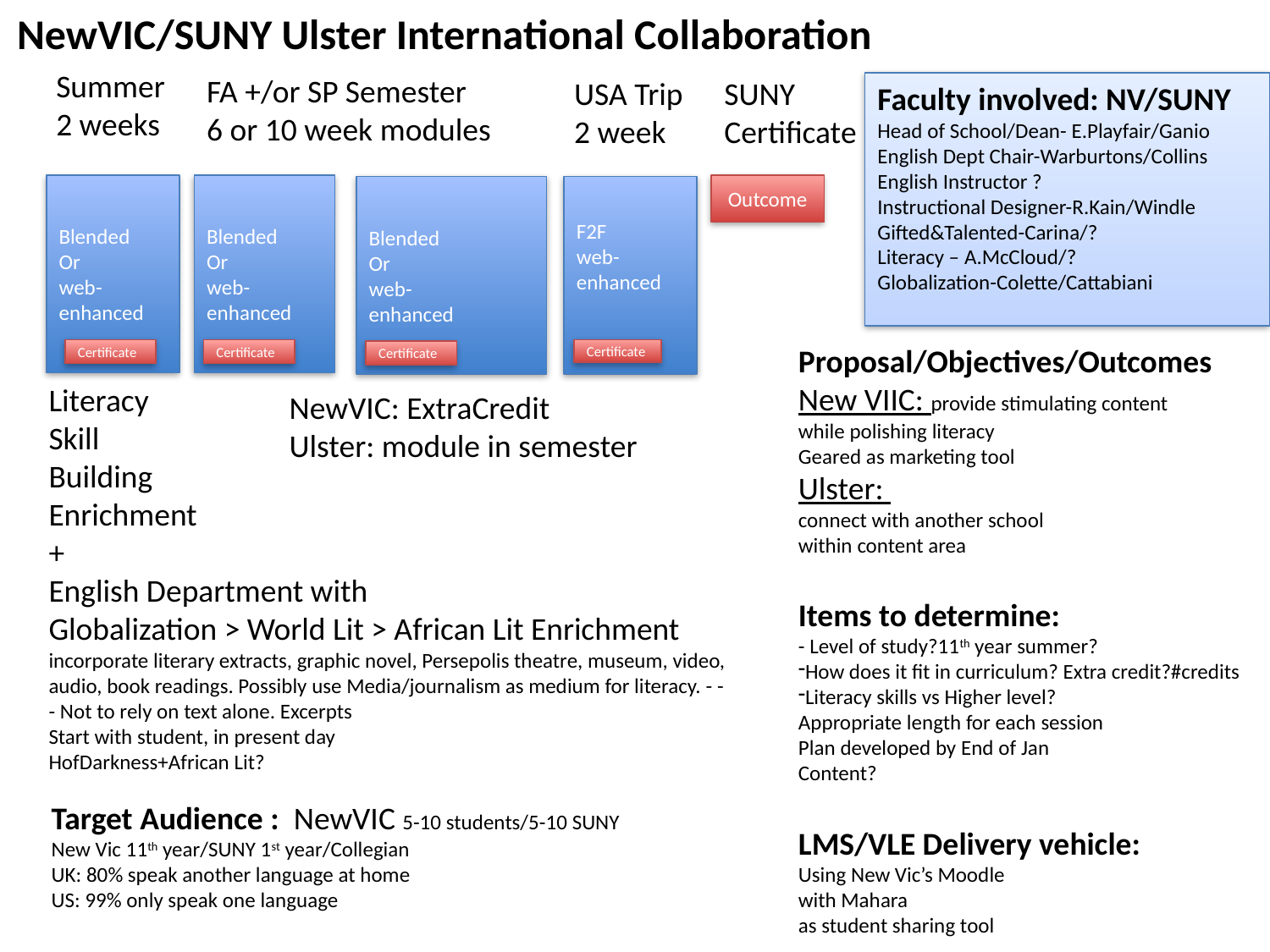

NewVIC/SUNY Ulster International Collaboration
Summer
2 weeks
FA +/or SP Semester
6 or 10 week modules
SUNY
Certificate
USA Trip
2 week
Faculty involved: NV/SUNY
Head of School/Dean- E.Playfair/Ganio
English Dept Chair-Warburtons/Collins
English Instructor ?
Instructional Designer-R.Kain/Windle
Gifted&Talented-Carina/?
Literacy – A.McCloud/?
Globalization-Colette/Cattabiani

Blended
Or
web-
enhanced
Outcome
Blended
Or
web-enhanced
Blended
Or
web-
enhanced
F2F
web-
enhanced

Proposal/Objectives/Outcomes
New VIIC: provide stimulating content
while polishing literacy
Geared as marketing tool
Ulster:
connect with another school
within content area

Items to determine:
- Level of study?11th year summer?
How does it fit in curriculum? Extra credit?#credits
Literacy skills vs Higher level?
Appropriate length for each session
Plan developed by End of Jan
Content?

LMS/VLE Delivery vehicle:
Using New Vic’s Moodle
with Mahara
as student sharing tool

Certificate
Certificate
Certificate
Certificate
Literacy
Skill
Building
Enrichment
+
English Department with
Globalization > World Lit > African Lit Enrichment
incorporate literary extracts, graphic novel, Persepolis theatre, museum, video, audio, book readings. Possibly use Media/journalism as medium for literacy. - - - Not to rely on text alone. Excerpts
Start with student, in present day
HofDarkness+African Lit?

NewVIC: ExtraCredit
Ulster: module in semester
Target Audience :  NewVIC 5-10 students/5-10 SUNY
New Vic 11th year/SUNY 1st year/Collegian
UK: 80% speak another language at home
US: 99% only speak one language